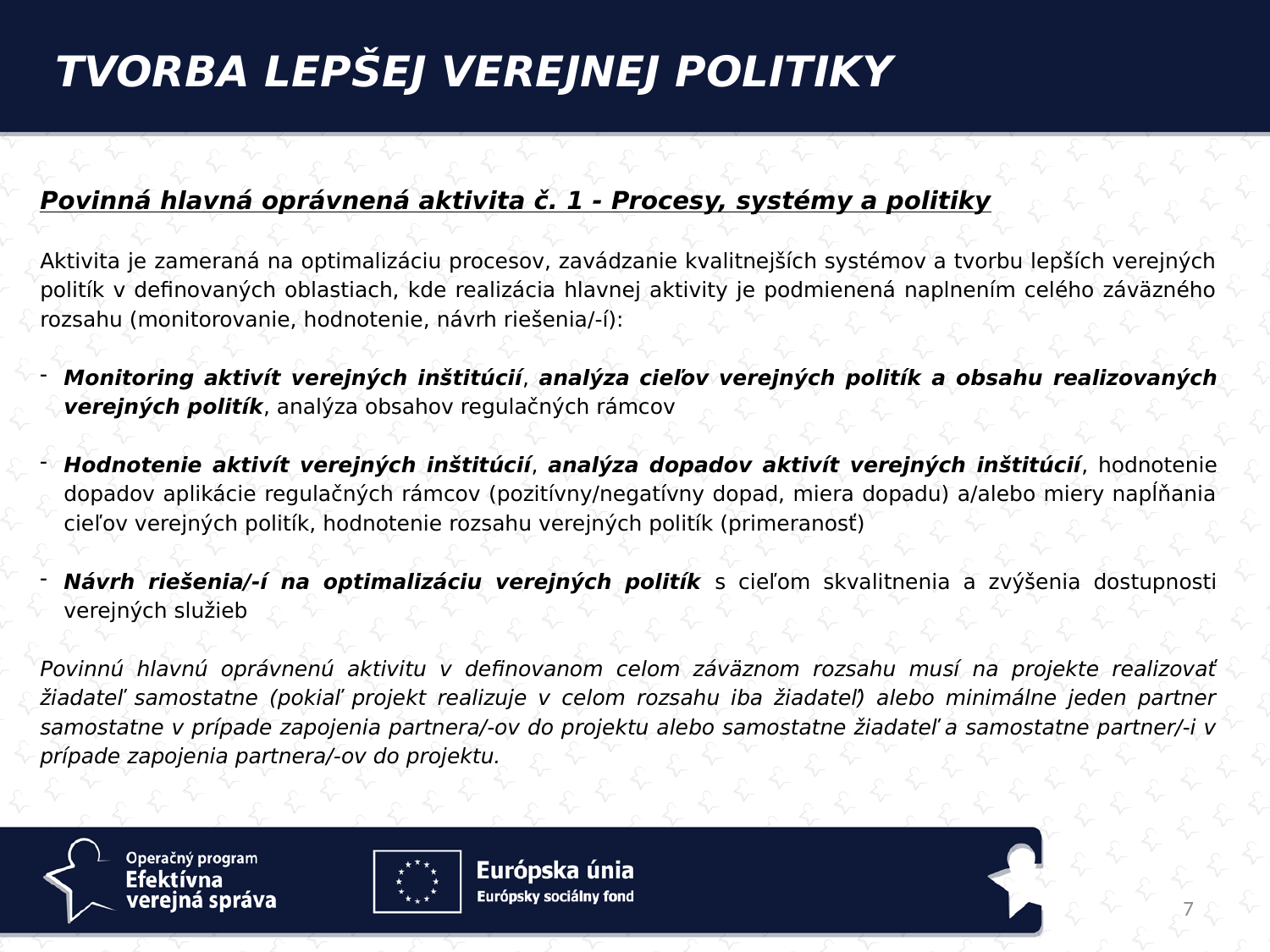

TVORBA LEPŠEJ VEREJNEJ POLITIKY

Povinná hlavná oprávnená aktivita č. 1 - Procesy, systémy a politiky

Aktivita je zameraná na optimalizáciu procesov, zavádzanie kvalitnejších systémov a tvorbu lepších verejných politík v definovaných oblastiach, kde realizácia hlavnej aktivity je podmienená naplnením celého záväzného rozsahu (monitorovanie, hodnotenie, návrh riešenia/-í):

Monitoring aktivít verejných inštitúcií, analýza cieľov verejných politík a obsahu realizovaných verejných politík, analýza obsahov regulačných rámcov

Hodnotenie aktivít verejných inštitúcií, analýza dopadov aktivít verejných inštitúcií, hodnotenie dopadov aplikácie regulačných rámcov (pozitívny/negatívny dopad, miera dopadu) a/alebo miery napĺňania cieľov verejných politík, hodnotenie rozsahu verejných politík (primeranosť)

Návrh riešenia/-í na optimalizáciu verejných politík s cieľom skvalitnenia a zvýšenia dostupnosti verejných služieb

Povinnú hlavnú oprávnenú aktivitu v definovanom celom záväznom rozsahu musí na projekte realizovať žiadateľ samostatne (pokiaľ projekt realizuje v celom rozsahu iba žiadateľ) alebo minimálne jeden partner samostatne v prípade zapojenia partnera/-ov do projektu alebo samostatne žiadateľ a samostatne partner/-i v prípade zapojenia partnera/-ov do projektu.

7